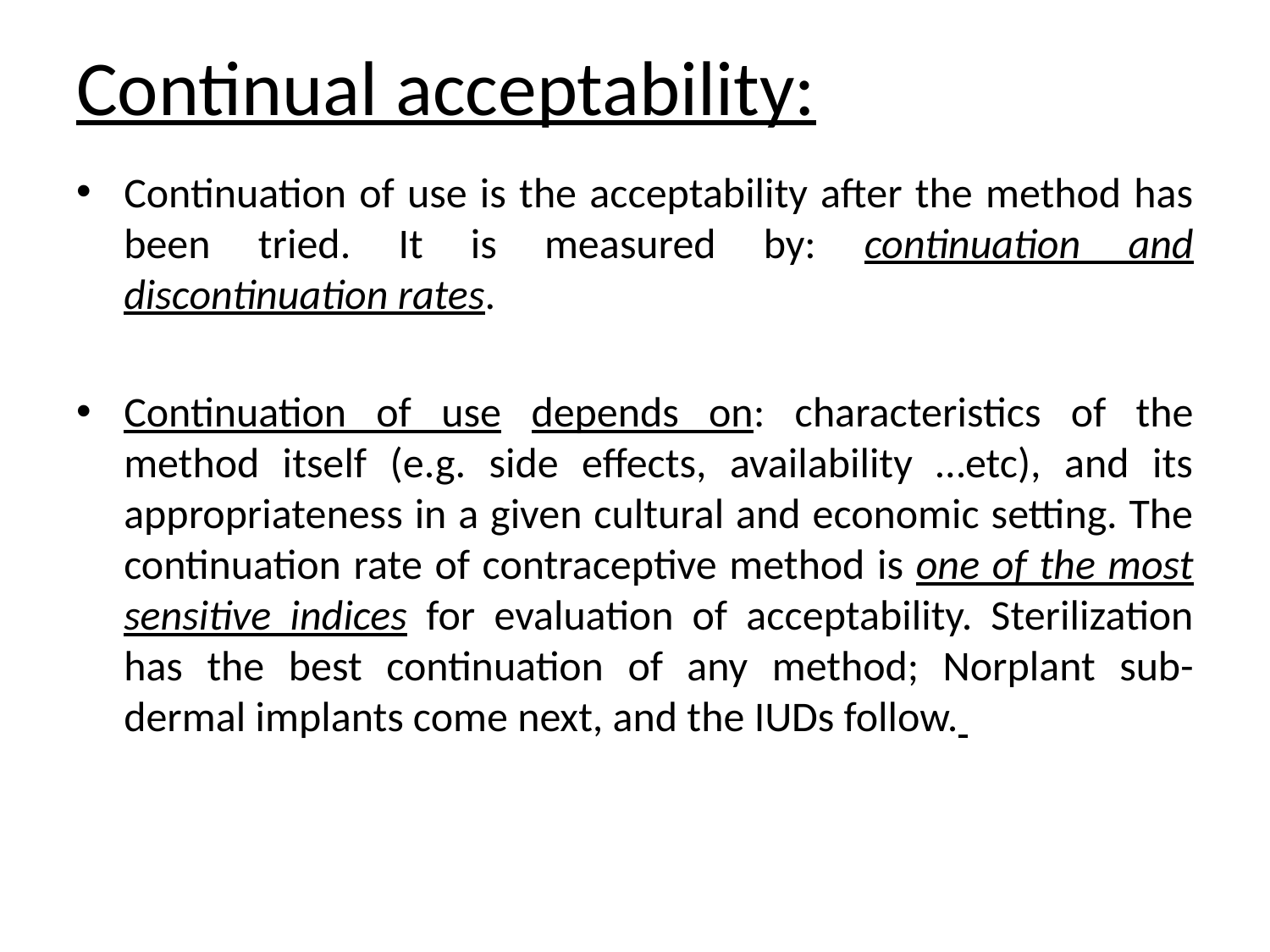

# Continual acceptability:
Continuation of use is the acceptability after the method has been tried. It is measured by: continuation and discontinuation rates.

Continuation of use depends on: characteristics of the method itself (e.g. side effects, availability …etc), and its appropriateness in a given cultural and economic setting. The continuation rate of contraceptive method is one of the most sensitive indices for evaluation of acceptability. Sterilization has the best continuation of any method; Norplant sub-dermal implants come next, and the IUDs follow.